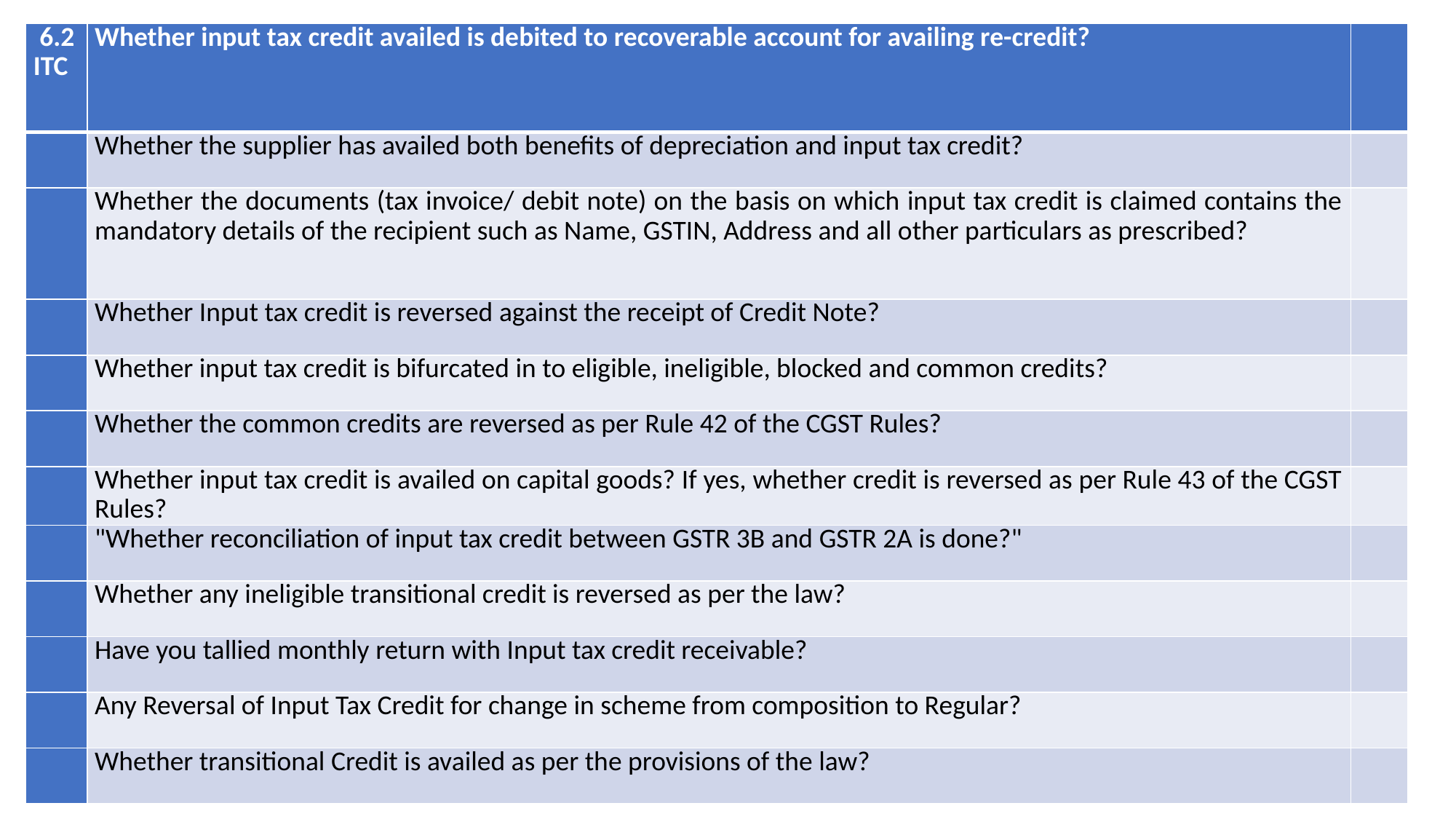

| 6.2 ITC | Whether input tax credit availed is debited to recoverable account for availing re-credit? |  |
| --- | --- | --- |
|  | Whether the supplier has availed both benefits of depreciation and input tax credit? |  |
|  | Whether the documents (tax invoice/ debit note) on the basis on which input tax credit is claimed contains the mandatory details of the recipient such as Name, GSTIN, Address and all other particulars as prescribed? |  |
|  | Whether Input tax credit is reversed against the receipt of Credit Note? |  |
|  | Whether input tax credit is bifurcated in to eligible, ineligible, blocked and common credits? |  |
|  | Whether the common credits are reversed as per Rule 42 of the CGST Rules? |  |
|  | Whether input tax credit is availed on capital goods? If yes, whether credit is reversed as per Rule 43 of the CGST Rules? |  |
|  | "Whether reconciliation of input tax credit between GSTR 3B and GSTR 2A is done?" |  |
|  | Whether any ineligible transitional credit is reversed as per the law? |  |
|  | Have you tallied monthly return with Input tax credit receivable? |  |
|  | Any Reversal of Input Tax Credit for change in scheme from composition to Regular? |  |
|  | Whether transitional Credit is availed as per the provisions of the law? |  |